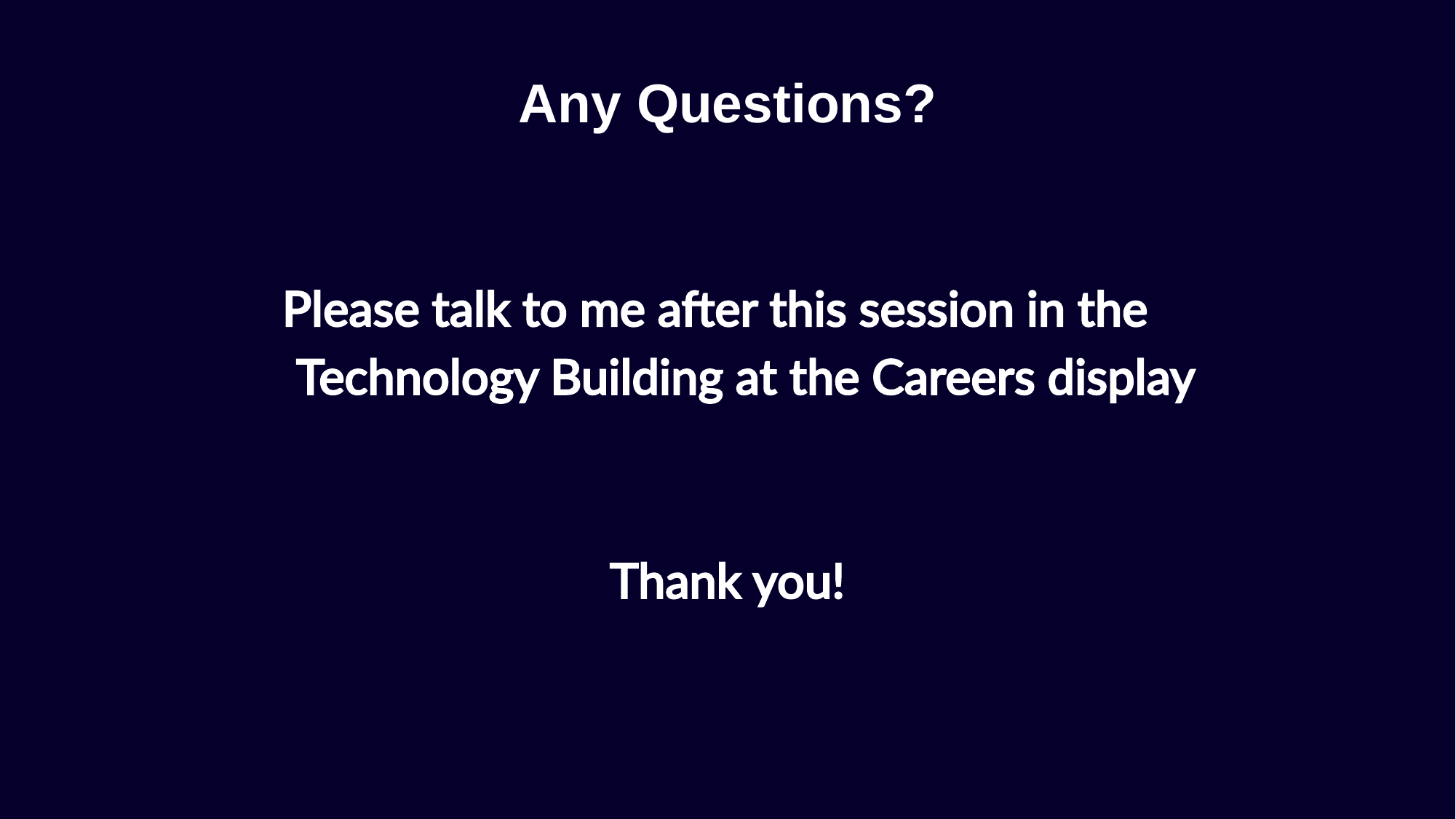

# Any Questions?

Please talk to me after this session in the
   Technology Building at the Careers display

Thank you!